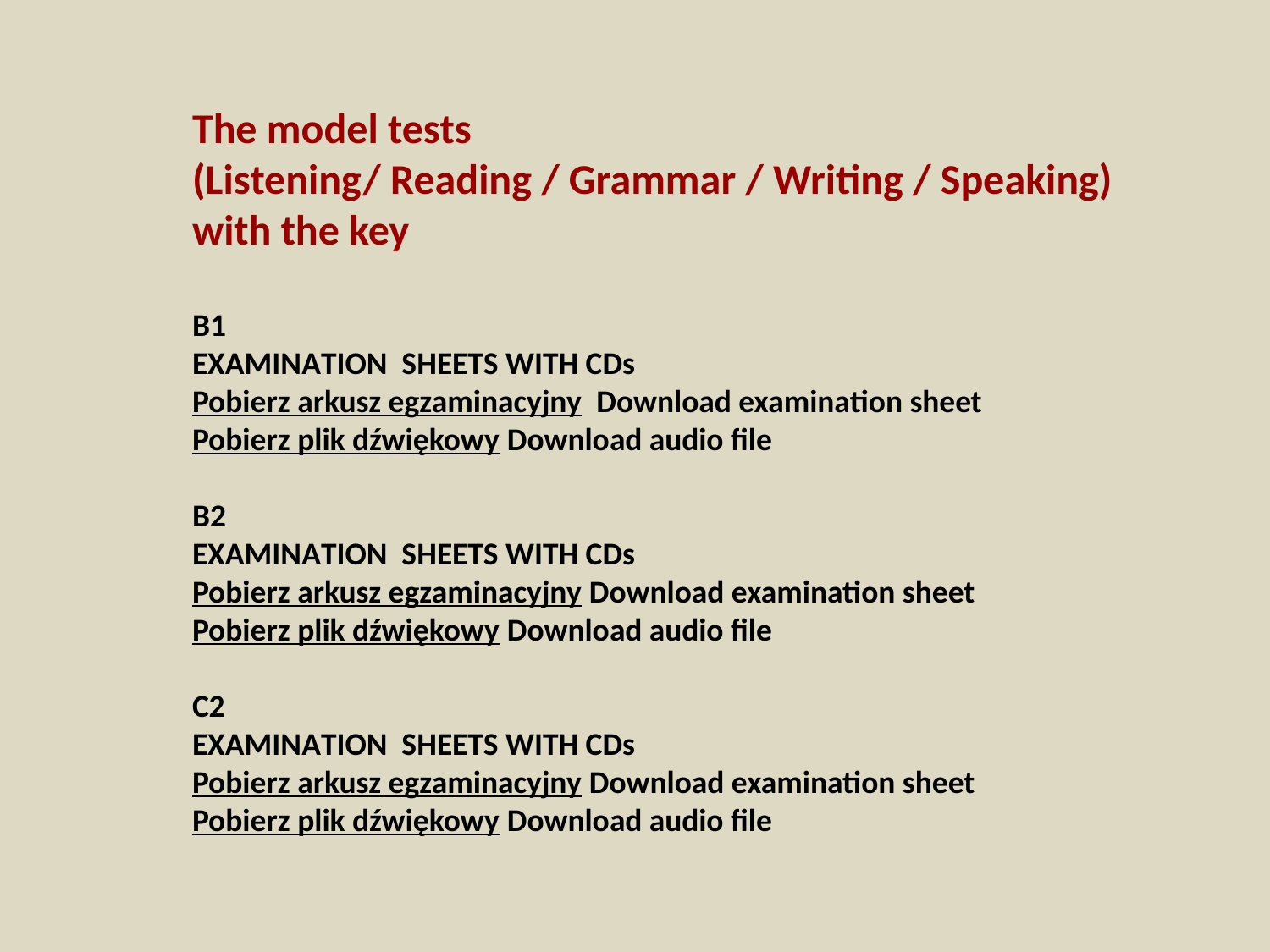

The model tests
(Listening/ Reading / Grammar / Writing / Speaking) with the key

B1
EXAMINATION  SHEETS WITH CDs
Pobierz arkusz egzaminacyjny  Download examination sheet
Pobierz plik dźwiękowy Download audio file

B2
EXAMINATION  SHEETS WITH CDs
Pobierz arkusz egzaminacyjny Download examination sheet
Pobierz plik dźwiękowy Download audio file

C2
EXAMINATION  SHEETS WITH CDs
Pobierz arkusz egzaminacyjny Download examination sheet
Pobierz plik dźwiękowy Download audio file